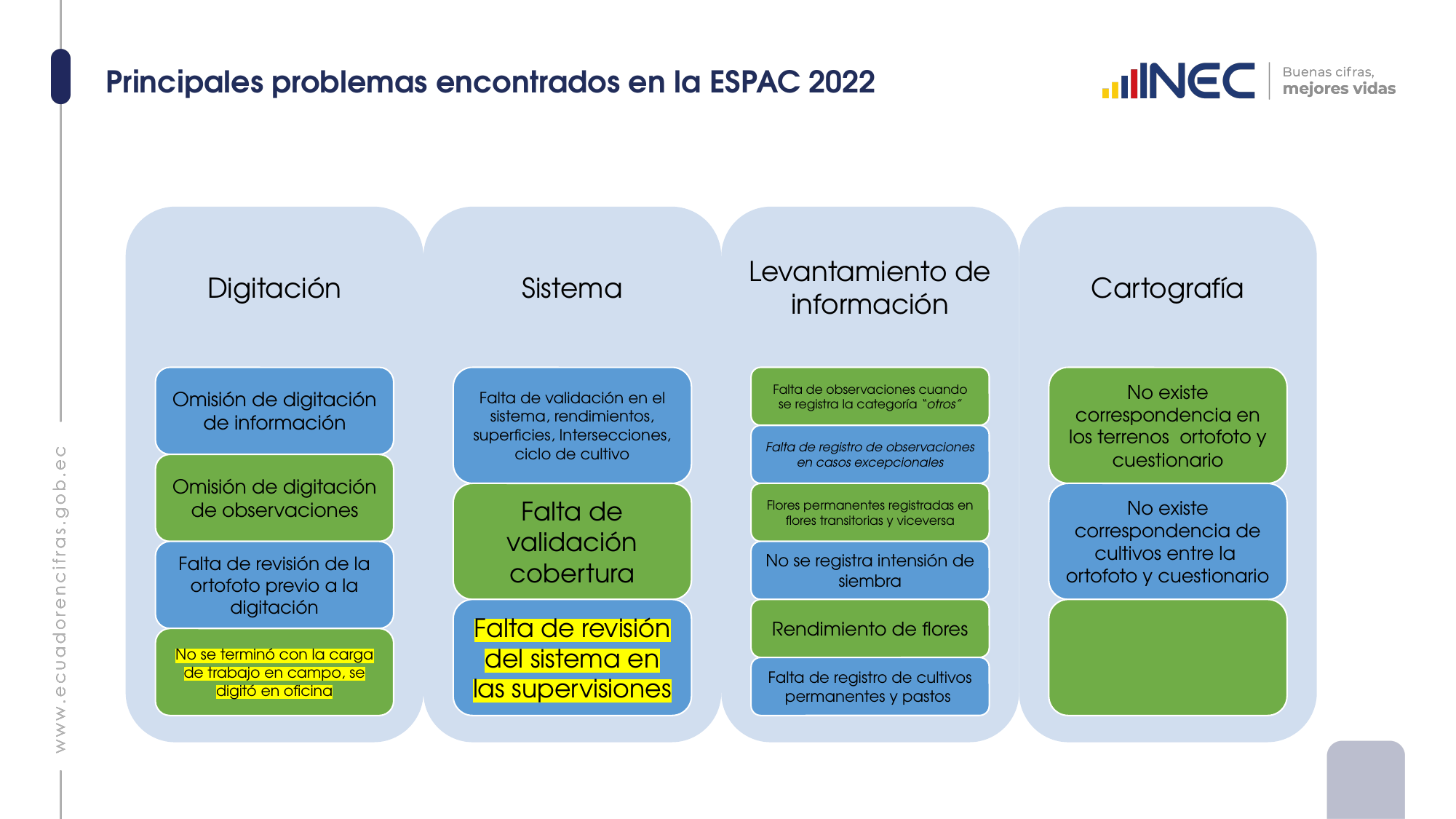

# Principales problemas encontrados en la ESPAC 2022
Digitación
Omisión de digitación de información
Omisión de digitación de observaciones
Sistema
Falta de validación en el sistema, rendimientos, superficies, Intersecciones, ciclo de cultivo
Falta de validación cobertura
Levantamiento de información
Falta de observaciones cuando se registra la categoría “otros”
Flores permanentes registradas en flores transitorias y viceversa
Cartografía
No existe correspondencia de cultivos entre la  ortofoto y cuestionario
No existe correspondencia en los terrenos  ortofoto y cuestionario
No se registra intensión de siembra
Rendimiento de flores
Falta de registro de cultivos permanentes y pastos
No se terminó con la carga de trabajo en campo, se digitó en oficina
Falta de revisión del sistema en las supervisiones
Falta de revisión de la ortofoto previo a la digitación
Falta de registro de observaciones en casos excepcionales